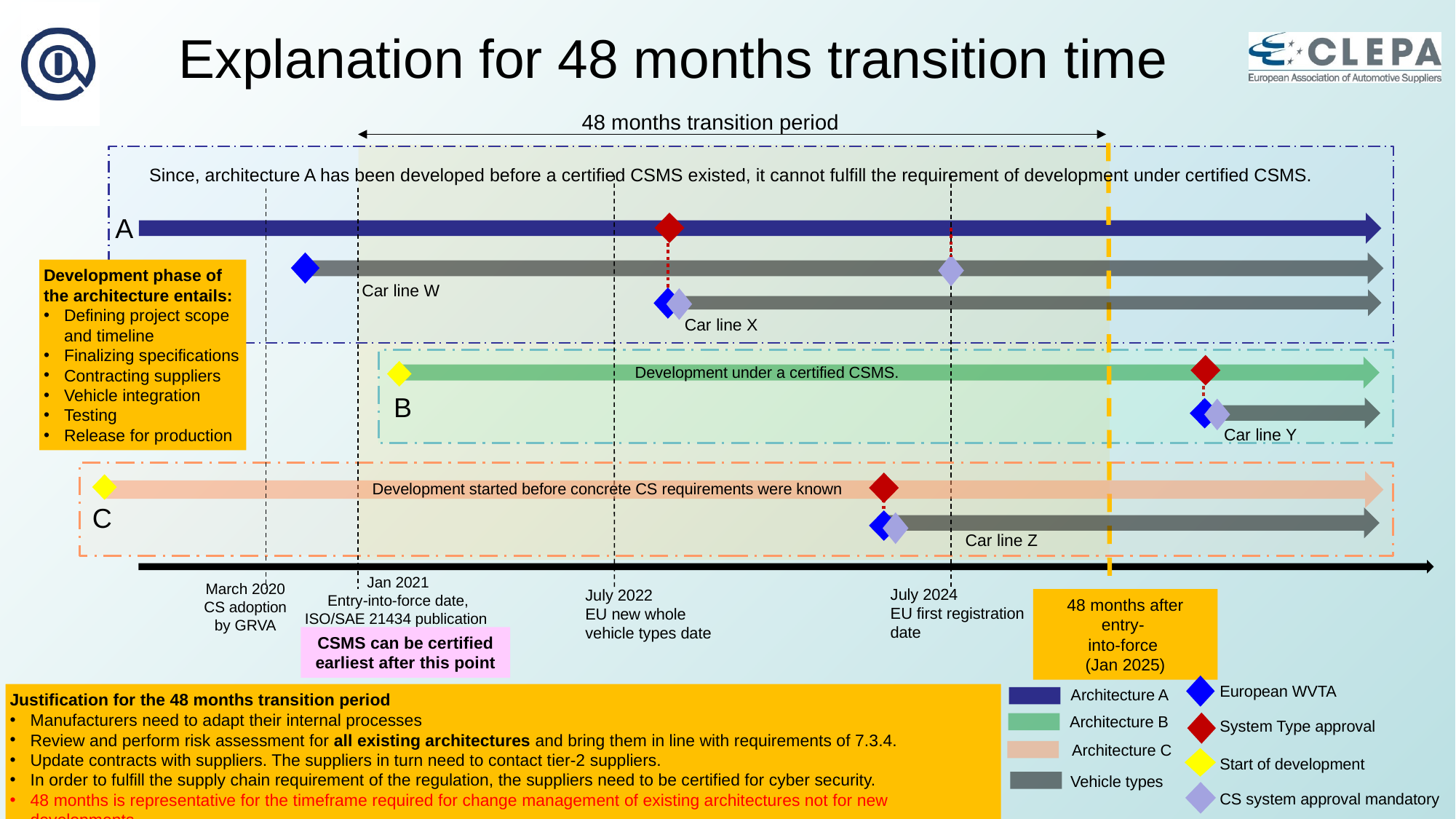

# Explanation for 48 months transition time
48 months transition period

Since, architecture A has been developed before a certified CSMS existed, it cannot fulfill the requirement of development under certified CSMS.
A

Development phase of the architecture entails:
Defining project scope and timeline
Finalizing specifications
Contracting suppliers
Vehicle integration
Testing
Release for production
Car line W

Car line X

Development under a certified CSMS.

B

Car line Y

Development started before concrete CS requirements were known

C

Car line Z

Jan 2021
Entry-into-force date,
ISO/SAE 21434 publication
March 2020
CS adoption by GRVA
July 2024
EU first registration date
July 2022
EU new whole vehicle types date
48 months after entry-
into-force
(Jan 2025)
CSMS can be certified earliest after this point

European WVTA
Architecture A
Justification for the 48 months transition period
Manufacturers need to adapt their internal processes
Review and perform risk assessment for all existing architectures and bring them in line with requirements of 7.3.4.
Update contracts with suppliers. The suppliers in turn need to contact tier-2 suppliers.
In order to fulfill the supply chain requirement of the regulation, the suppliers need to be certified for cyber security.
48 months is representative for the timeframe required for change management of existing architectures not for new developments.

Architecture B
System Type approval

Architecture C

Start of development
Vehicle types

CS system approval mandatory